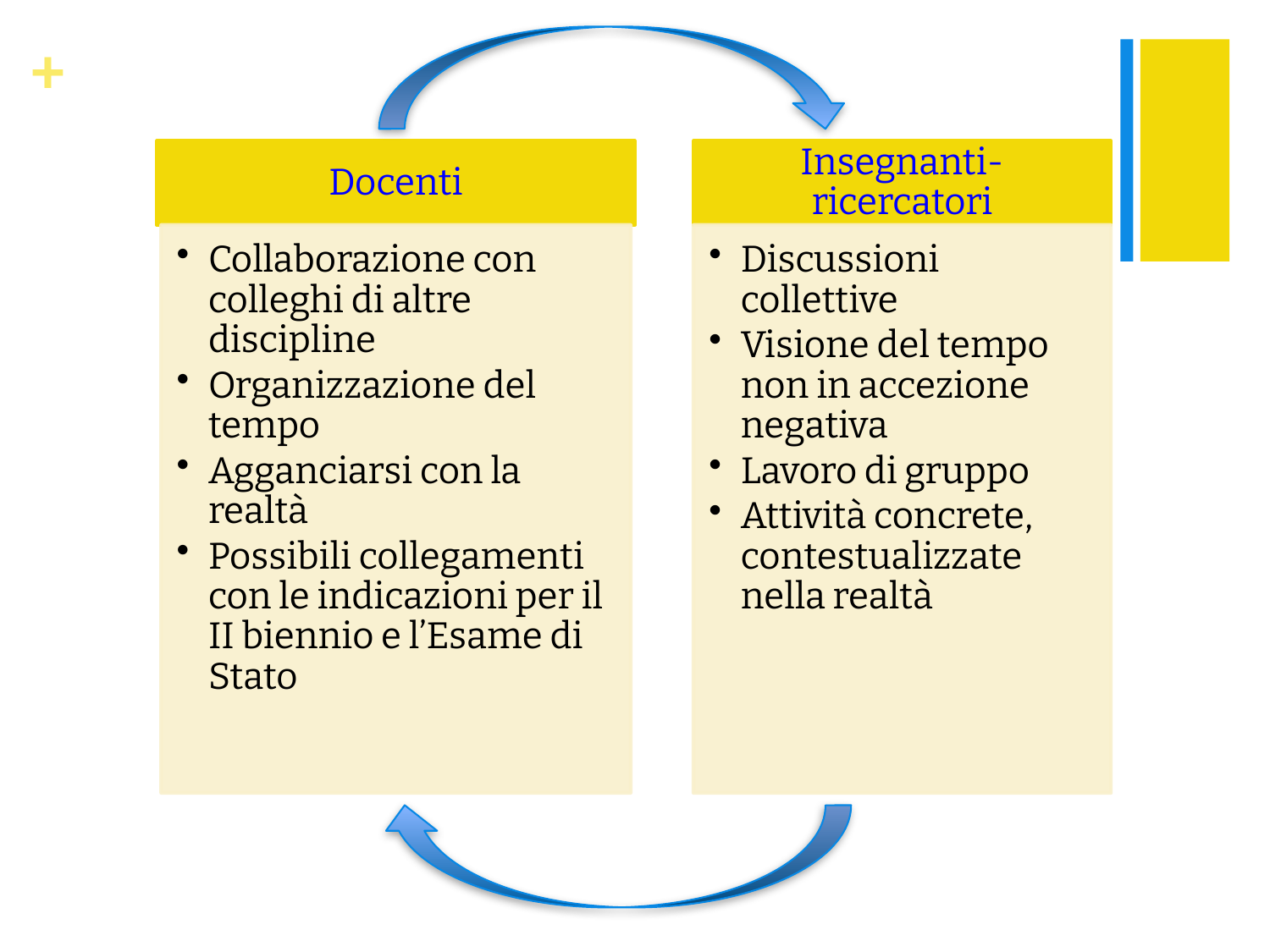

Docenti
Collaborazione con colleghi di altre discipline
Organizzazione del tempo
Agganciarsi con la realtà
Possibili collegamenti con le indicazioni per il II biennio e l’Esame di Stato
Insegnanti-ricercatori
Discussioni collettive
Visione del tempo non in accezione negativa
Lavoro di gruppo
Attività concrete, contestualizzate nella realtà